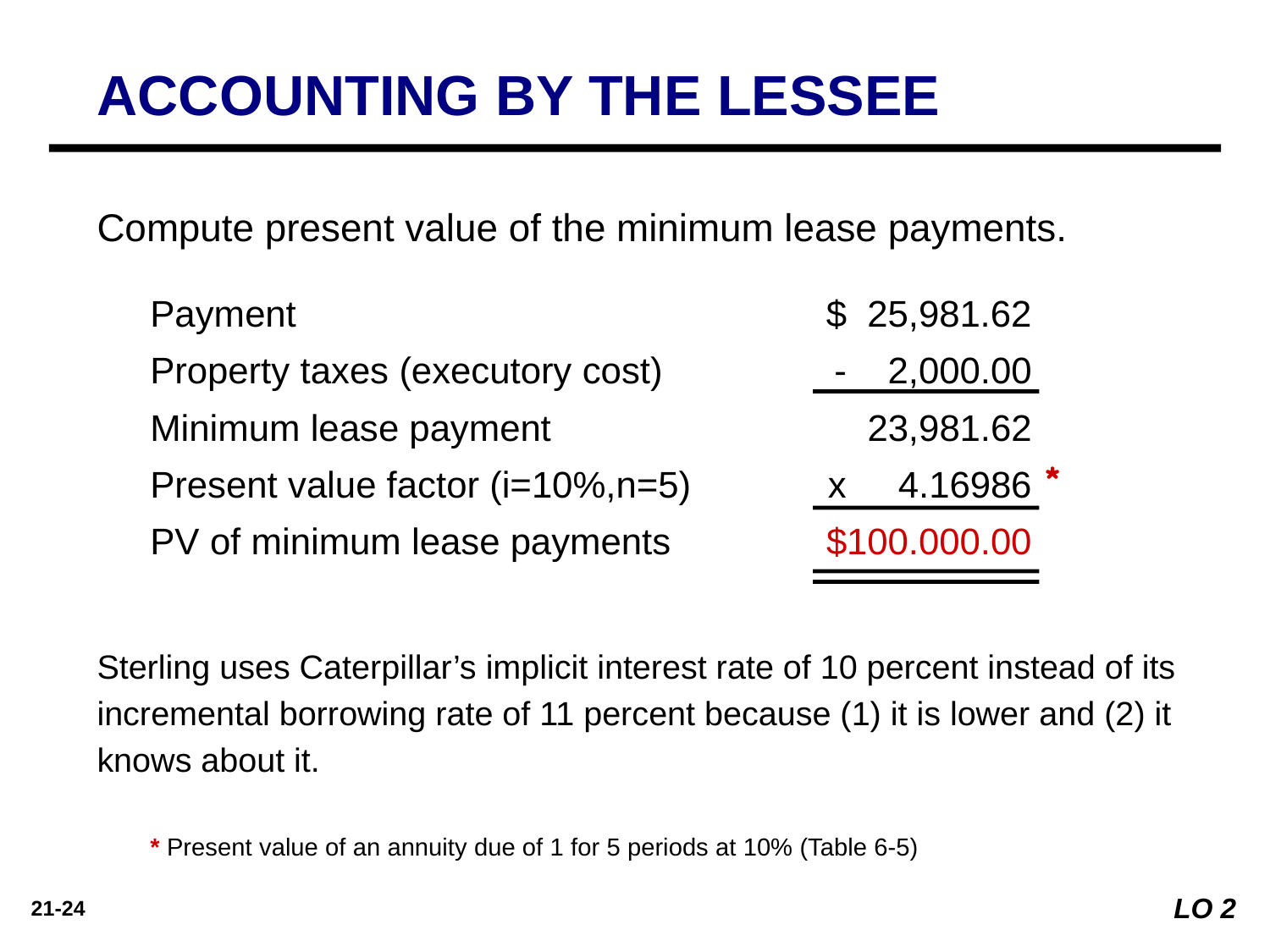

ACCOUNTING BY THE LESSEE

Compute present value of the minimum lease payments.
Payment 	$  25,981.62
Property taxes (executory cost)	-    2,000.00
Minimum lease payment	23,981.62
Present value factor (i=10%,n=5)	x     4.16986
PV of minimum lease payments 	$100.000.00

*

Sterling uses Caterpillar’s implicit interest rate of 10 percent instead of its incremental borrowing rate of 11 percent because (1) it is lower and (2) it knows about it.
* Present value of an annuity due of 1 for 5 periods at 10% (Table 6-5)
LO 2